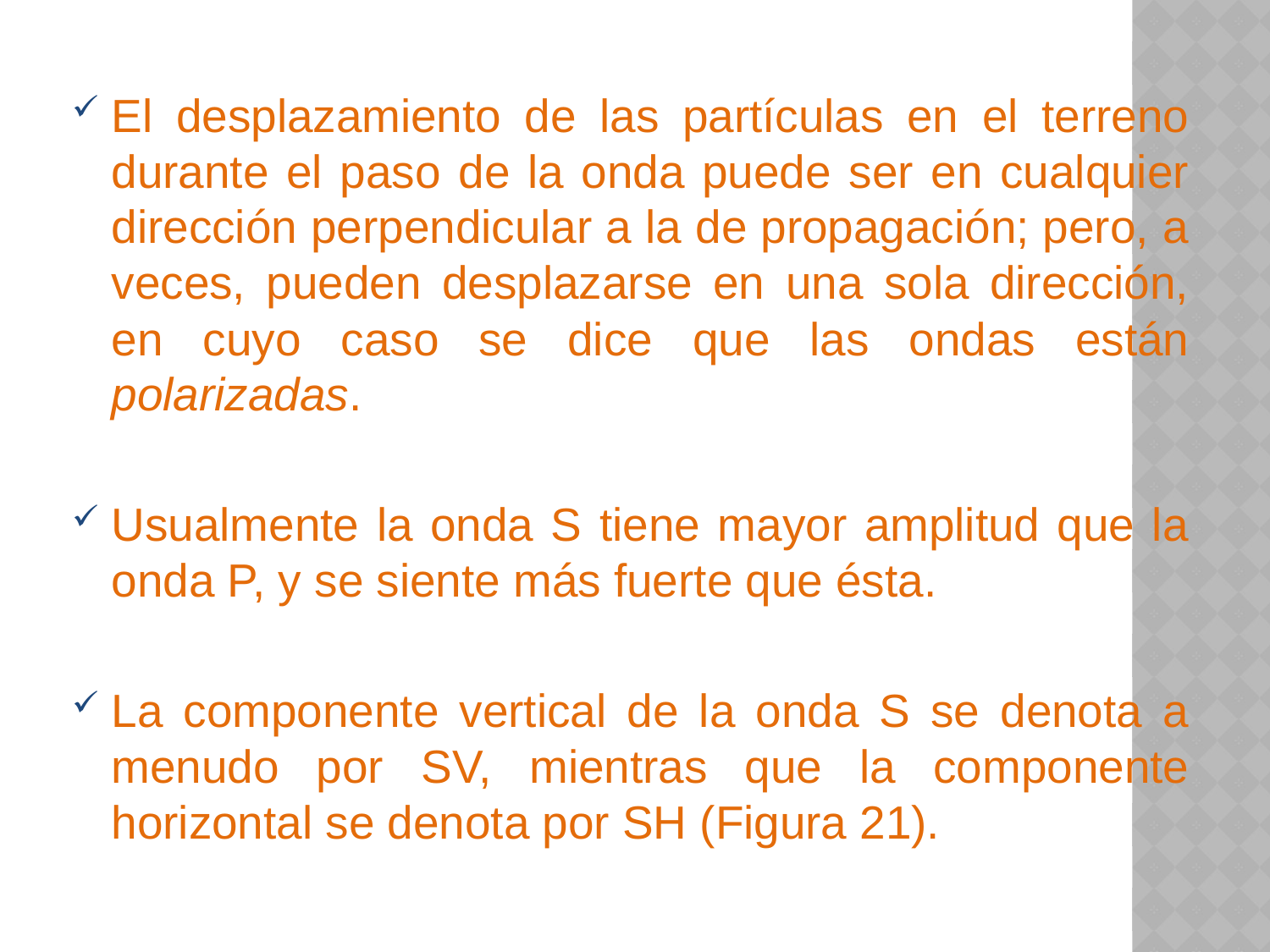

El desplazamiento de las partículas en el terreno durante el paso de la onda puede ser en cualquier dirección perpendicular a la de propagación; pero, a veces, pueden desplazarse en una sola dirección, en cuyo caso se dice que las ondas están polarizadas.

Usualmente la onda S tiene mayor amplitud que la onda P, y se siente más fuerte que ésta.

La componente vertical de la onda S se denota a menudo por SV, mientras que la componente horizontal se denota por SH (Figura 21).